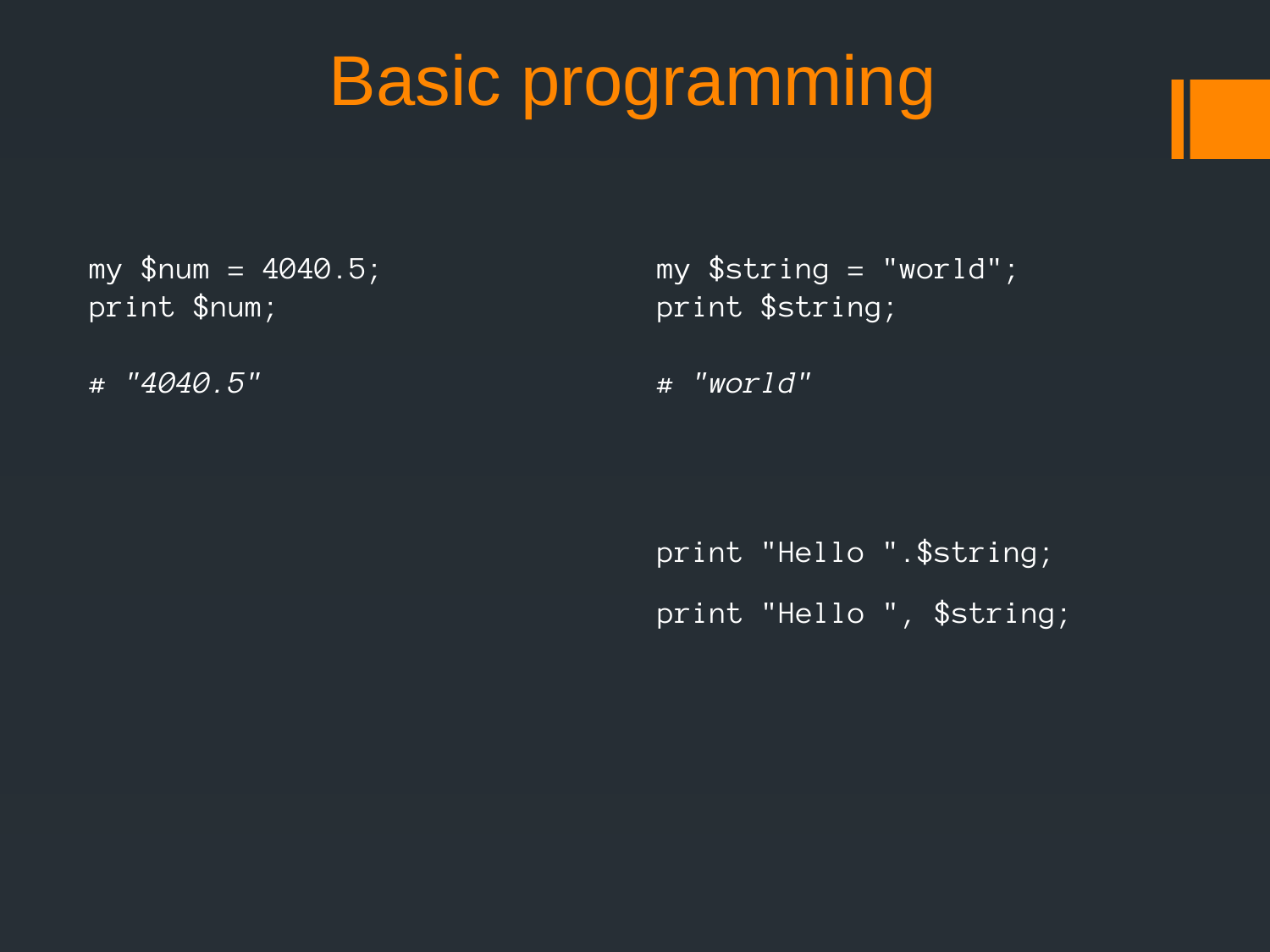

# Basic programming
my $num = 4040.5;
print $num;

# "4040.5"
my $string = "world";
print $string;

# "world"
print "Hello ".$string;
print "Hello ", $string;